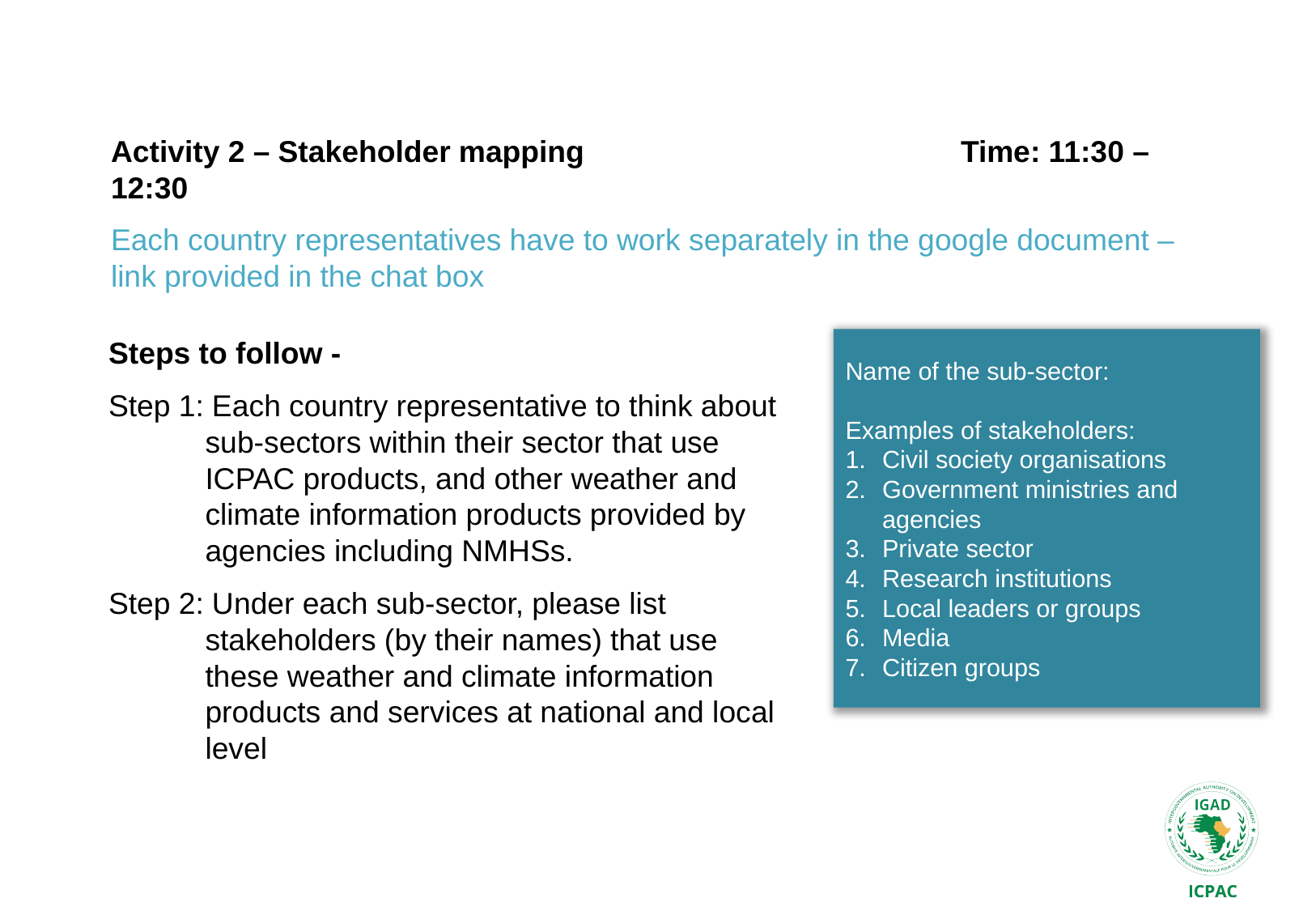

Activity 2 – Stakeholder mapping 				Time: 11:30 – 12:30
Each country representatives have to work separately in the google document – link provided in the chat box

Steps to follow -
Step 1: Each country representative to think about sub-sectors within their sector that use ICPAC products, and other weather and climate information products provided by agencies including NMHSs.
Step 2: Under each sub-sector, please list stakeholders (by their names) that use these weather and climate information products and services at national and local level

Name of the sub-sector:

Examples of stakeholders:
Civil society organisations
Government ministries and agencies
Private sector
Research institutions
Local leaders or groups
Media
Citizen groups